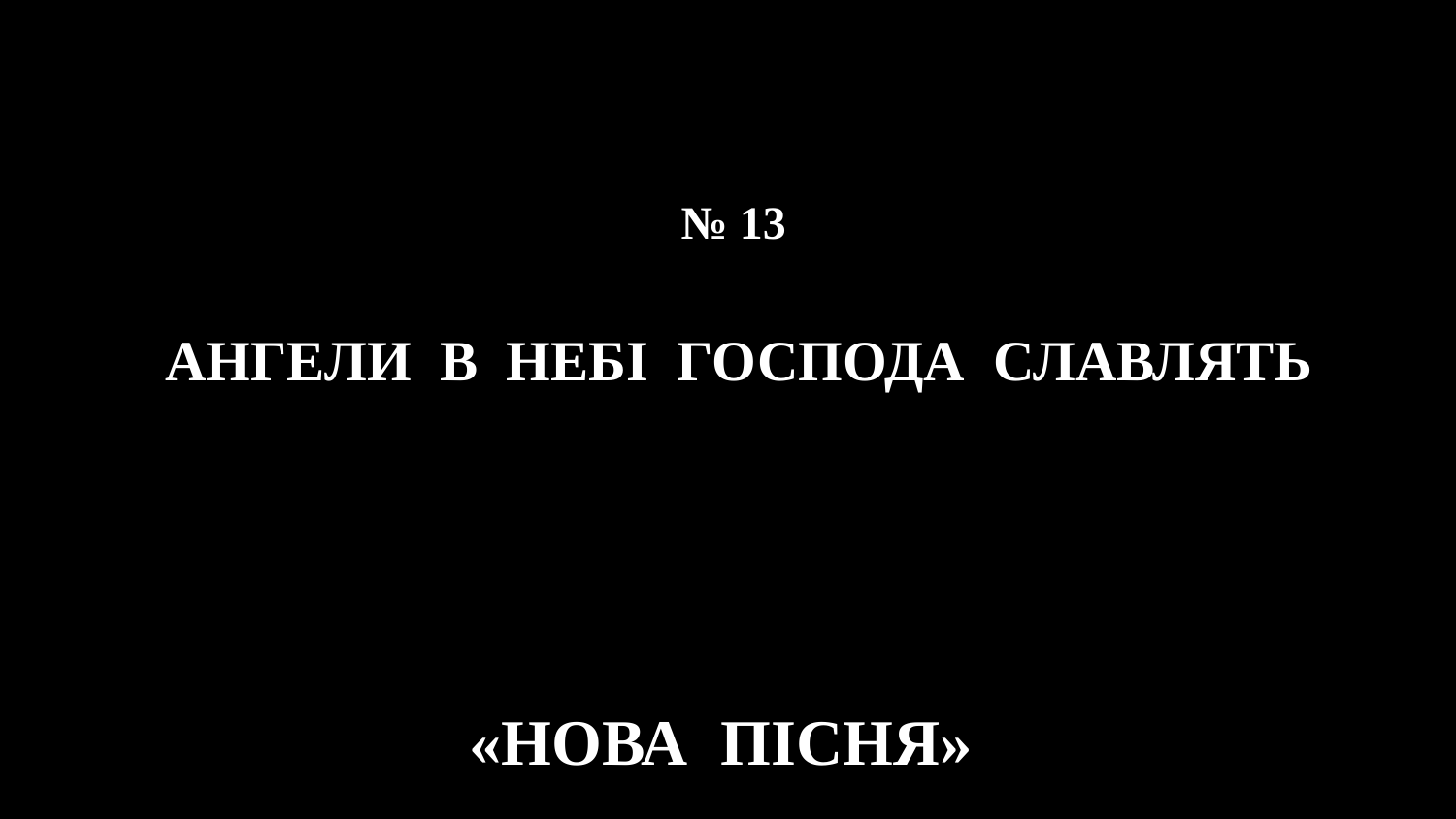

# № 13 АНГЕЛИ  В  НЕБІ  ГОСПОДА  СЛАВЛЯТЬ
«НОВА  ПІСНЯ»